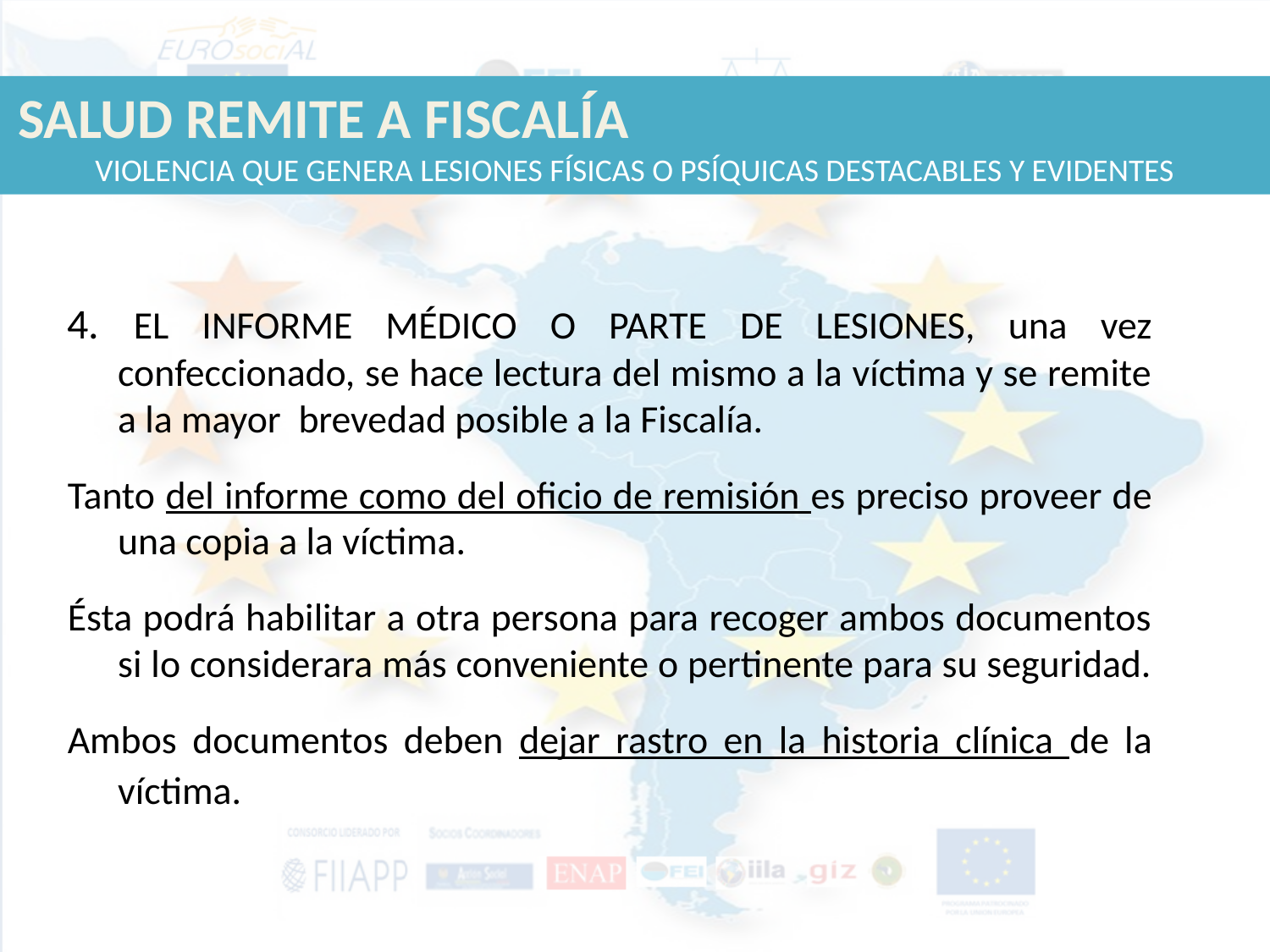

SALUD REMITE A FISCALÍA                                                  VIOLENCIA QUE GENERA LESIONES FÍSICAS O PSÍQUICAS DESTACABLES Y EVIDENTES
4. EL INFORME MÉDICO O PARTE DE LESIONES, una vez confeccionado, se hace lectura del mismo a la víctima y se remite a la mayor  brevedad posible a la Fiscalía.

Tanto del informe como del oficio de remisión es preciso proveer de una copia a la víctima.

Ésta podrá habilitar a otra persona para recoger ambos documentos si lo considerara más conveniente o pertinente para su seguridad.

Ambos documentos deben dejar rastro en la historia clínica de la víctima.